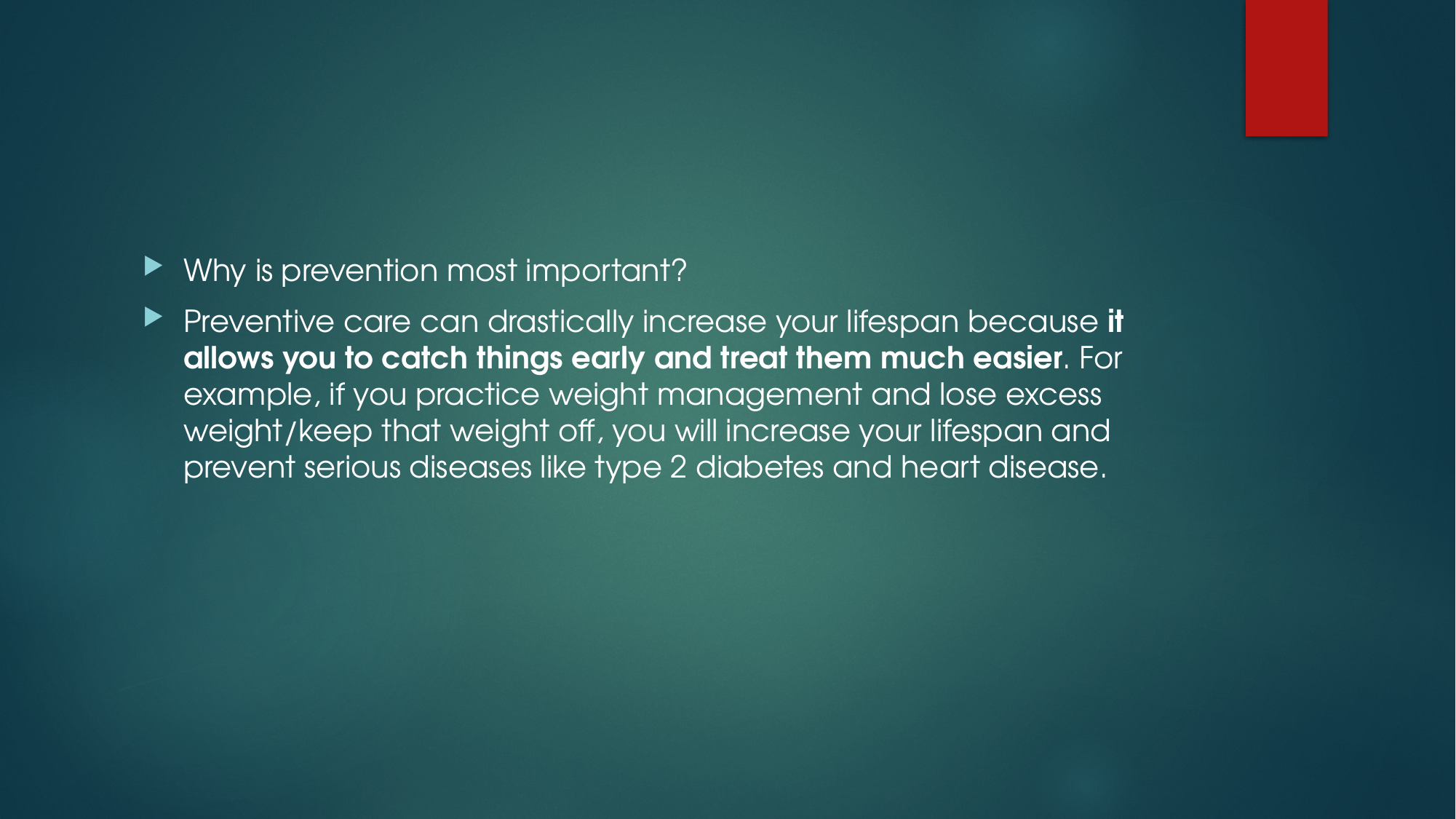

Why is prevention most important?
Preventive care can drastically increase your lifespan because it allows you to catch things early and treat them much easier. For example, if you practice weight management and lose excess weight/keep that weight off, you will increase your lifespan and prevent serious diseases like type 2 diabetes and heart disease.